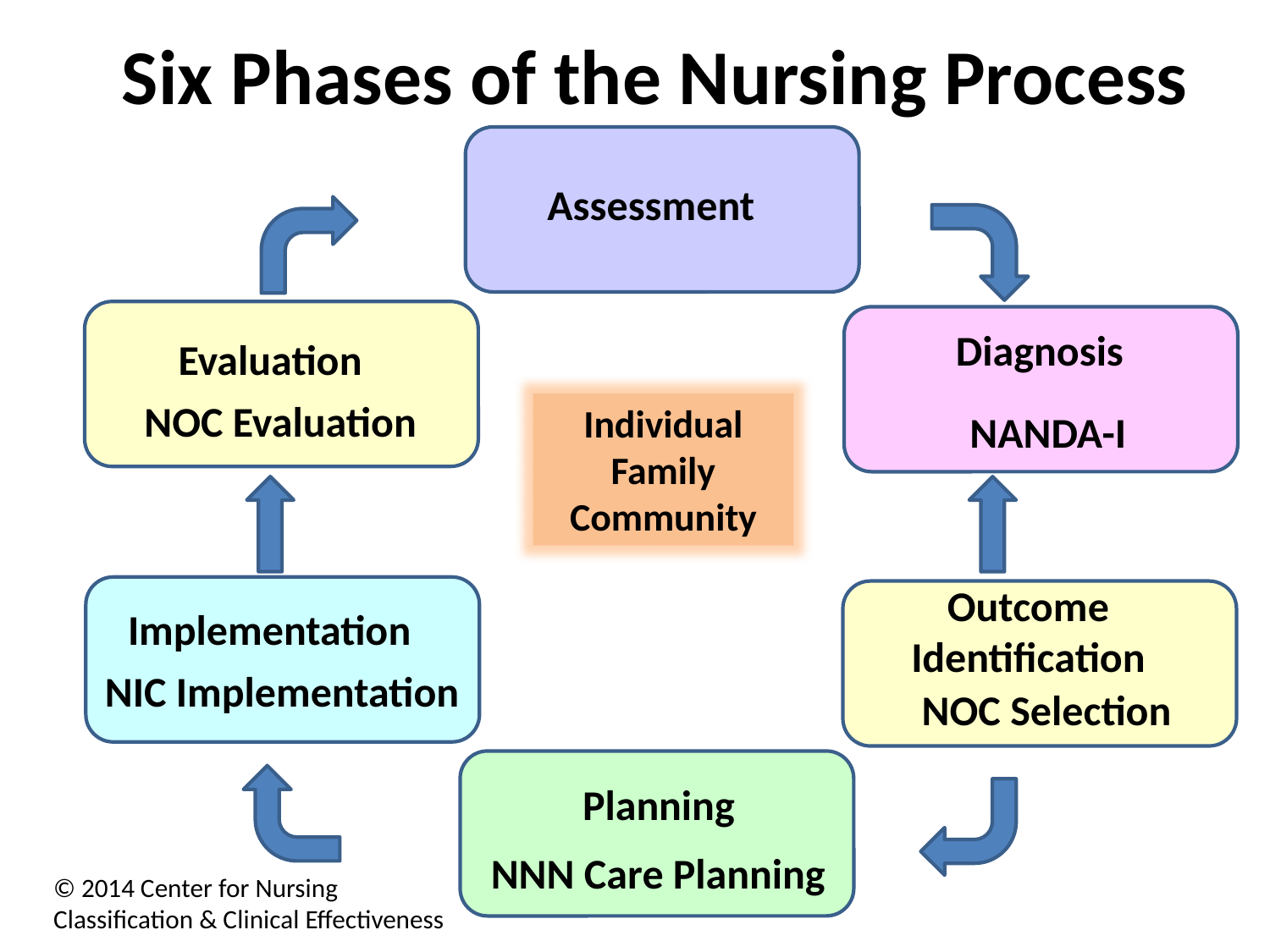

Six Phases of the Nursing Process

Assessment

Diagnosis
Evaluation
NOC Evaluation
Individual
Family
Community
NANDA-I

Outcome Identification

Implementation
NIC Implementation
NOC Selection

Planning

NNN Care Planning
© 2014 Center for Nursing Classification & Clinical Effectiveness